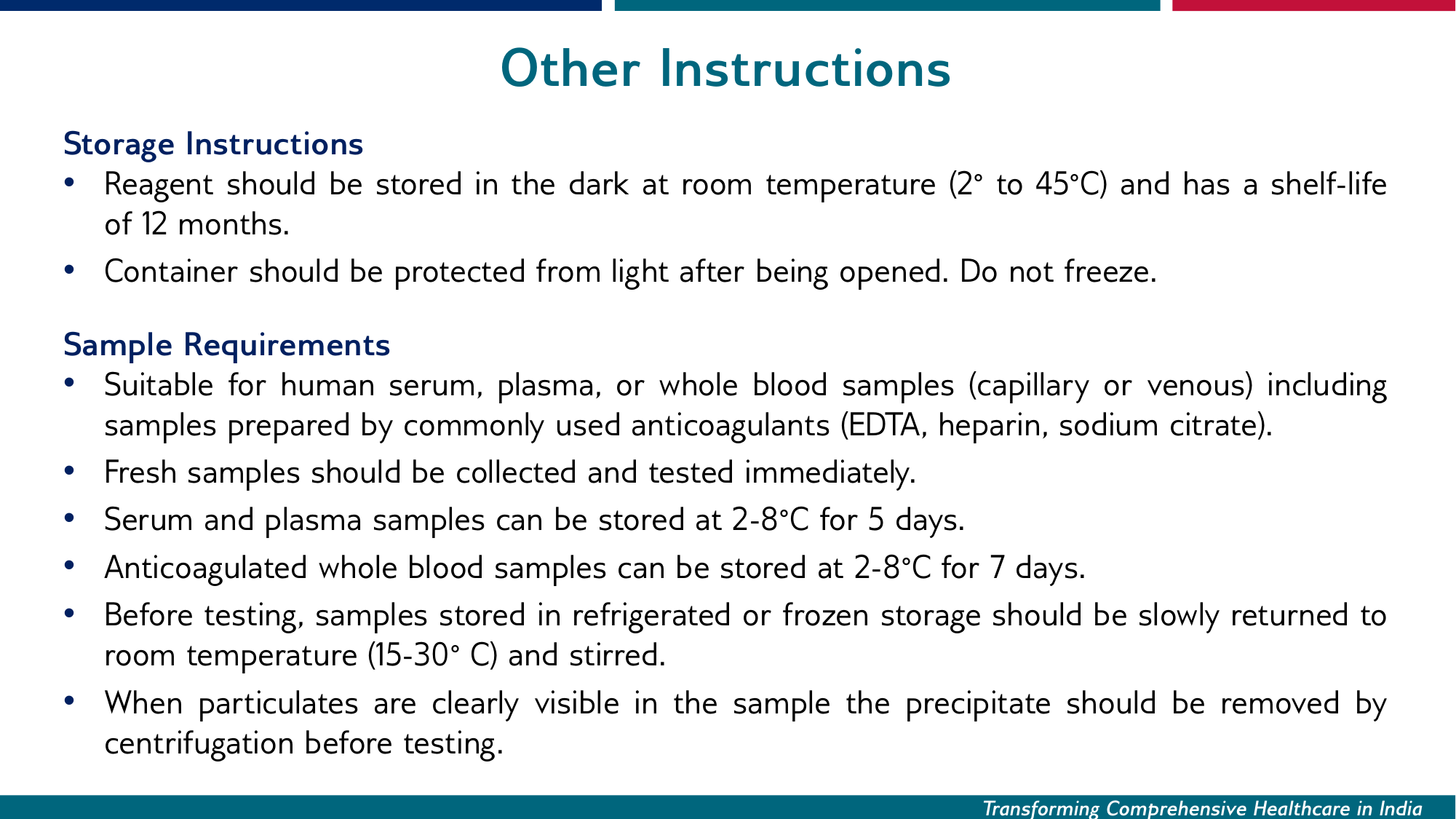

# Other Instructions
Storage Instructions
Reagent should be stored in the dark at room temperature (2° to 45°C) and has a shelf-life of 12 months.
Container should be protected from light after being opened. Do not freeze.

Sample Requirements
Suitable for human serum, plasma, or whole blood samples (capillary or venous) including samples prepared by commonly used anticoagulants (EDTA, heparin, sodium citrate).
Fresh samples should be collected and tested immediately.
Serum and plasma samples can be stored at 2-8°C for 5 days.
Anticoagulated whole blood samples can be stored at 2-8°C for 7 days.
Before testing, samples stored in refrigerated or frozen storage should be slowly returned to room temperature (15-30° C) and stirred.
When particulates are clearly visible in the sample the precipitate should be removed by centrifugation before testing.